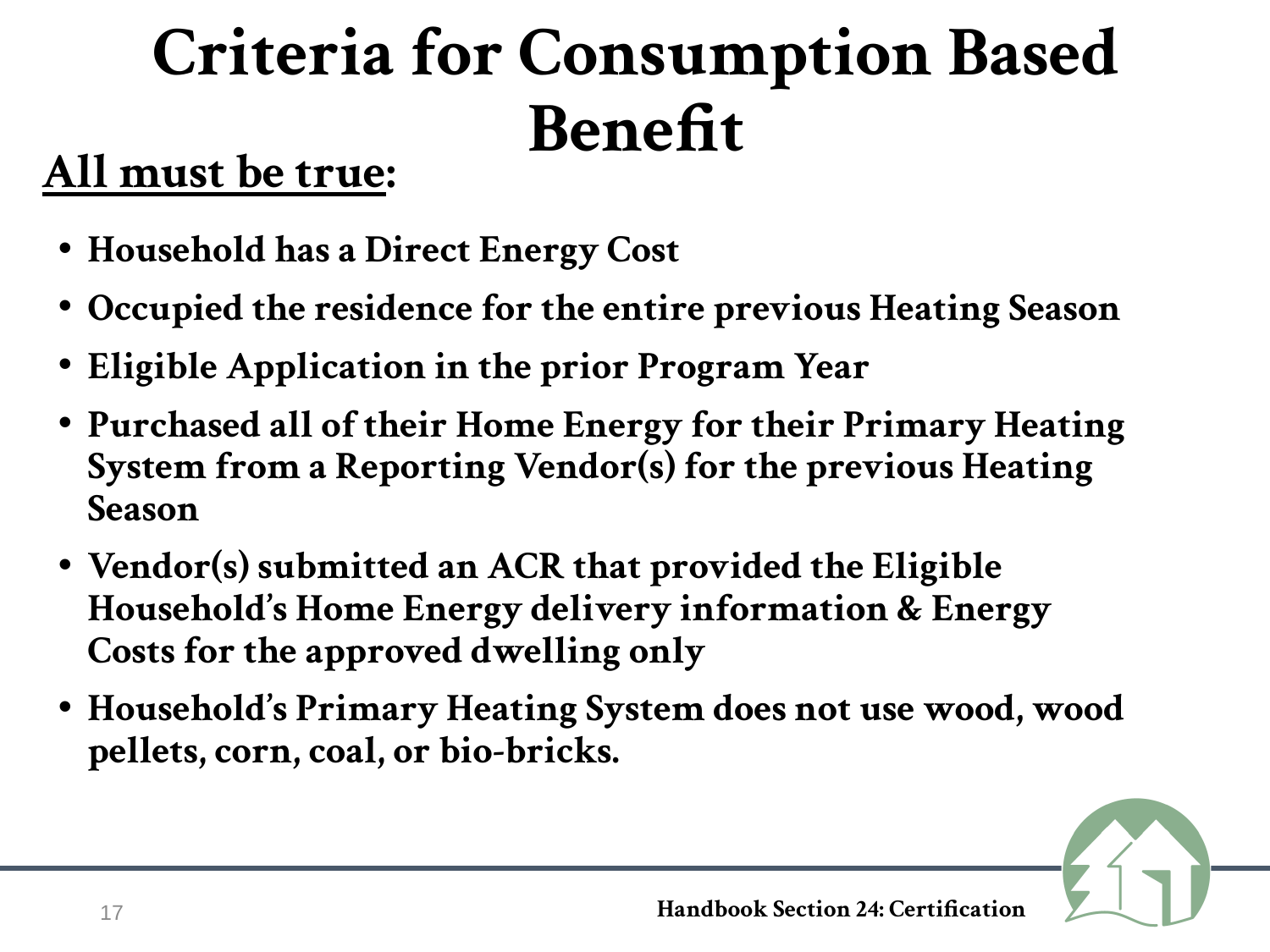

# Criteria for Consumption Based Benefit

All must be true:
Household has a Direct Energy Cost
Occupied the residence for the entire previous Heating Season
Eligible Application in the prior Program Year
Purchased all of their Home Energy for their Primary Heating System from a Reporting Vendor(s) for the previous Heating Season
Vendor(s) submitted an ACR that provided the Eligible Household’s Home Energy delivery information & Energy Costs for the approved dwelling only
Household’s Primary Heating System does not use wood, wood pellets, corn, coal, or bio-bricks.
Handbook Section 24: Certification
17